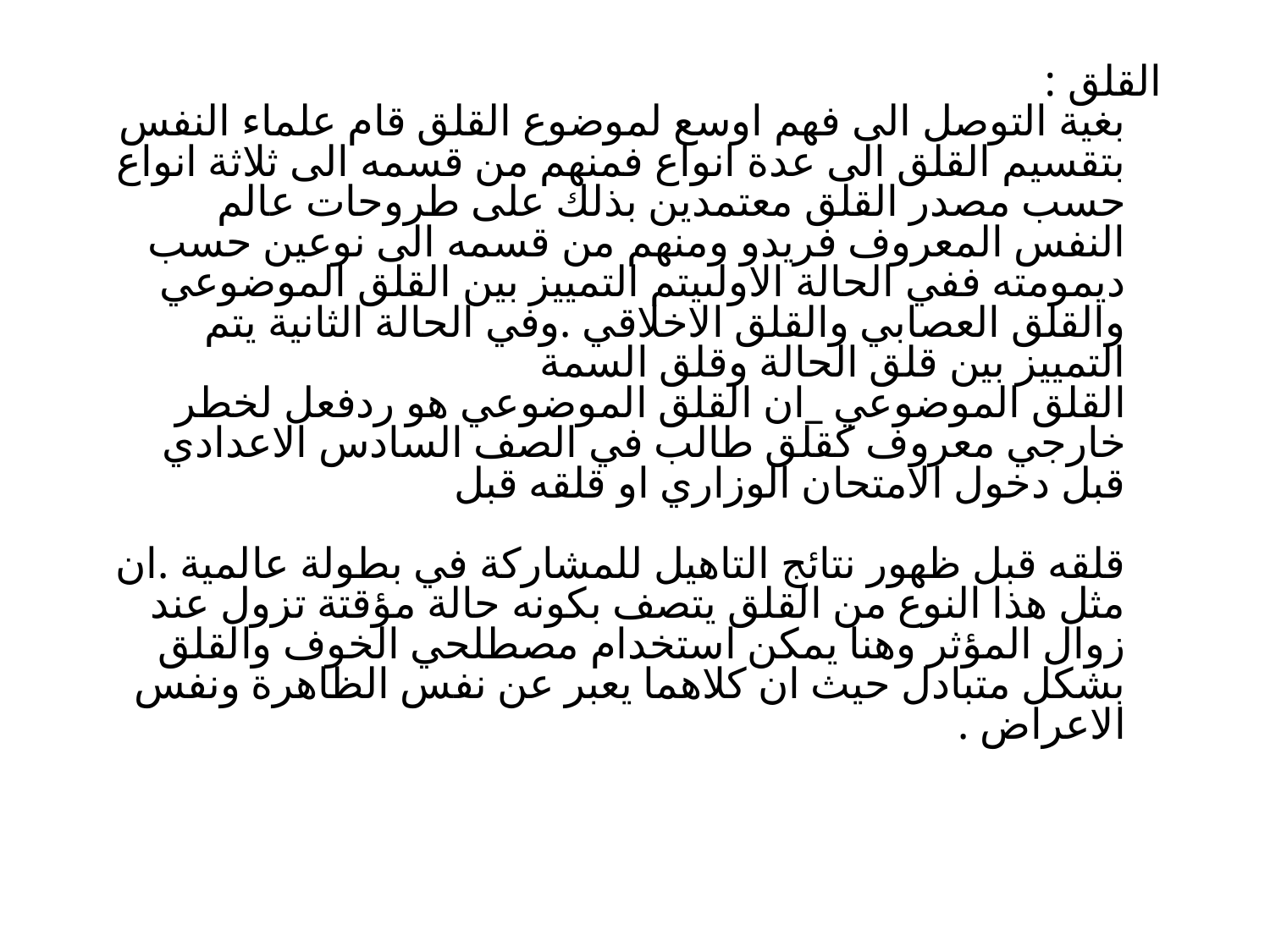

# القلق : بغية التوصل الى فهم اوسع لموضوع القلق قام علماء النفس بتقسيم القلق الى عدة انواع فمنهم من قسمه الى ثلاثة انواع حسب مصدر القلق معتمدين بذلك على طروحات عالم النفس المعروف فريدو ومنهم من قسمه الى نوعين حسب ديمومته ففي الحالة الاولىيتم التمييز بين القلق الموضوعي والقلق العصابي والقلق الاخلاقي .وفي الحالة الثانية يتم التمييز بين قلق الحالة وقلق السمة القلق الموضوعي _ان القلق الموضوعي هو ردفعل لخطر خارجي معروف كقلق طالب في الصف السادس الاعدادي قبل دخول الامتحان الوزاري او قلقه قبل قلقه قبل ظهور نتائج التاهيل للمشاركة في بطولة عالمية .ان مثل هذا النوع من القلق يتصف بكونه حالة مؤقتة تزول عند زوال المؤثر وهنا يمكن استخدام مصطلحي الخوف والقلق بشكل متبادل حيث ان كلاهما يعبر عن نفس الظاهرة ونفس الاعراض .